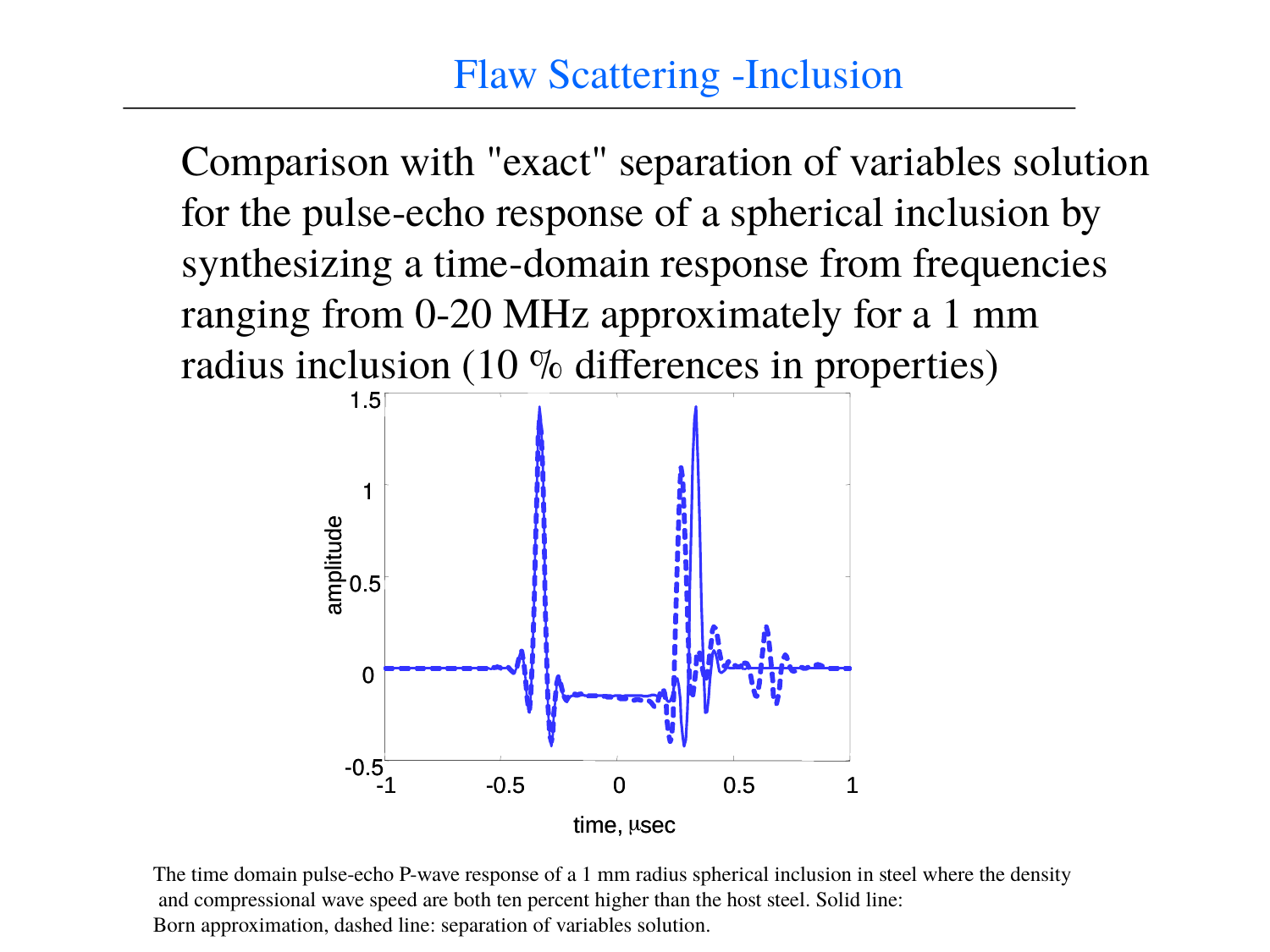

Flaw Scattering -Inclusion

Comparison with "exact" separation of variables solution
for the pulse-echo response of a spherical inclusion by synthesizing a time-domain response from frequencies ranging from 0-20 MHz approximately for a 1 mm radius inclusion (10 % differences in properties)
1.5
1.5

1
1

amplitude
amplitude
0.5
0.5

0
0

-
-
0.5
0.5

-
-
1
1
-
-
0.5
0.5
0
0
0.5
0.5
1
1
μ
μ
time,
time,
sec
sec
The time domain pulse-echo P-wave response of a 1 mm radius spherical inclusion in steel where the density
 and compressional wave speed are both ten percent higher than the host steel. Solid line:
Born approximation, dashed line: separation of variables solution.